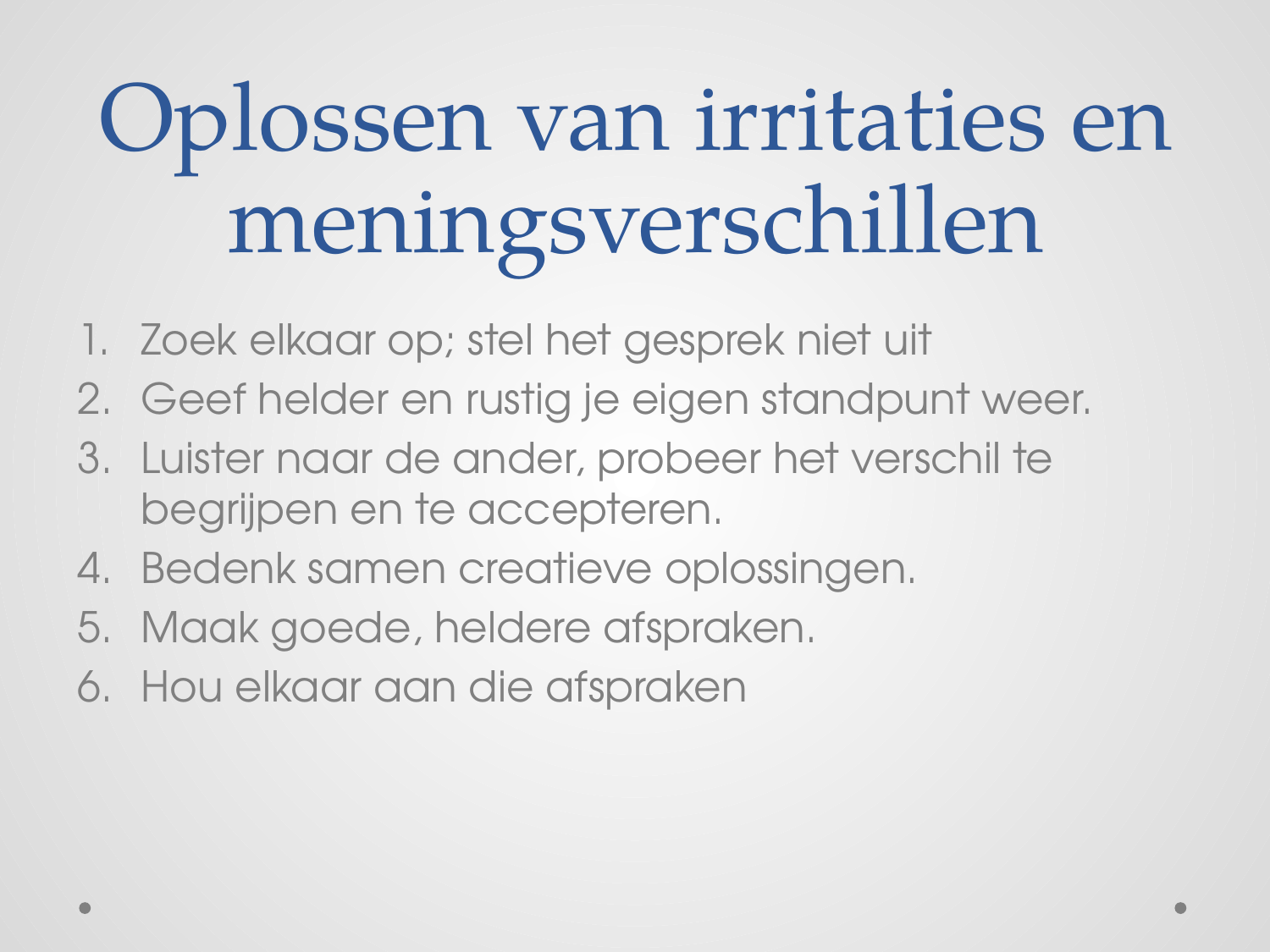

# Oplossen van irritaties en meningsverschillen
Zoek elkaar op; stel het gesprek niet uit
Geef helder en rustig je eigen standpunt weer.
Luister naar de ander, probeer het verschil te begrijpen en te accepteren.
Bedenk samen creatieve oplossingen.
Maak goede, heldere afspraken.
Hou elkaar aan die afspraken